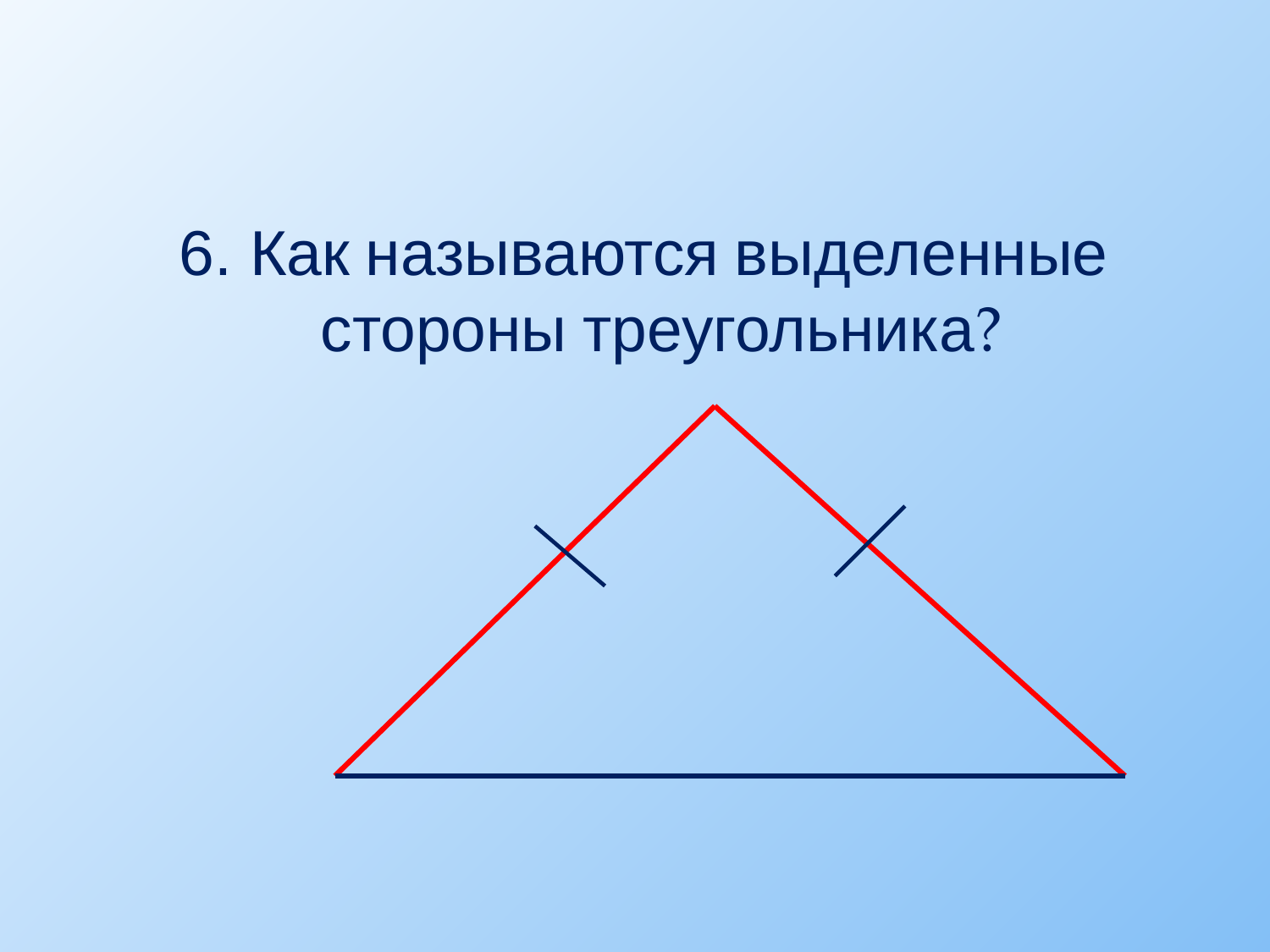

#
6. Как называются выделенные стороны треугольника?